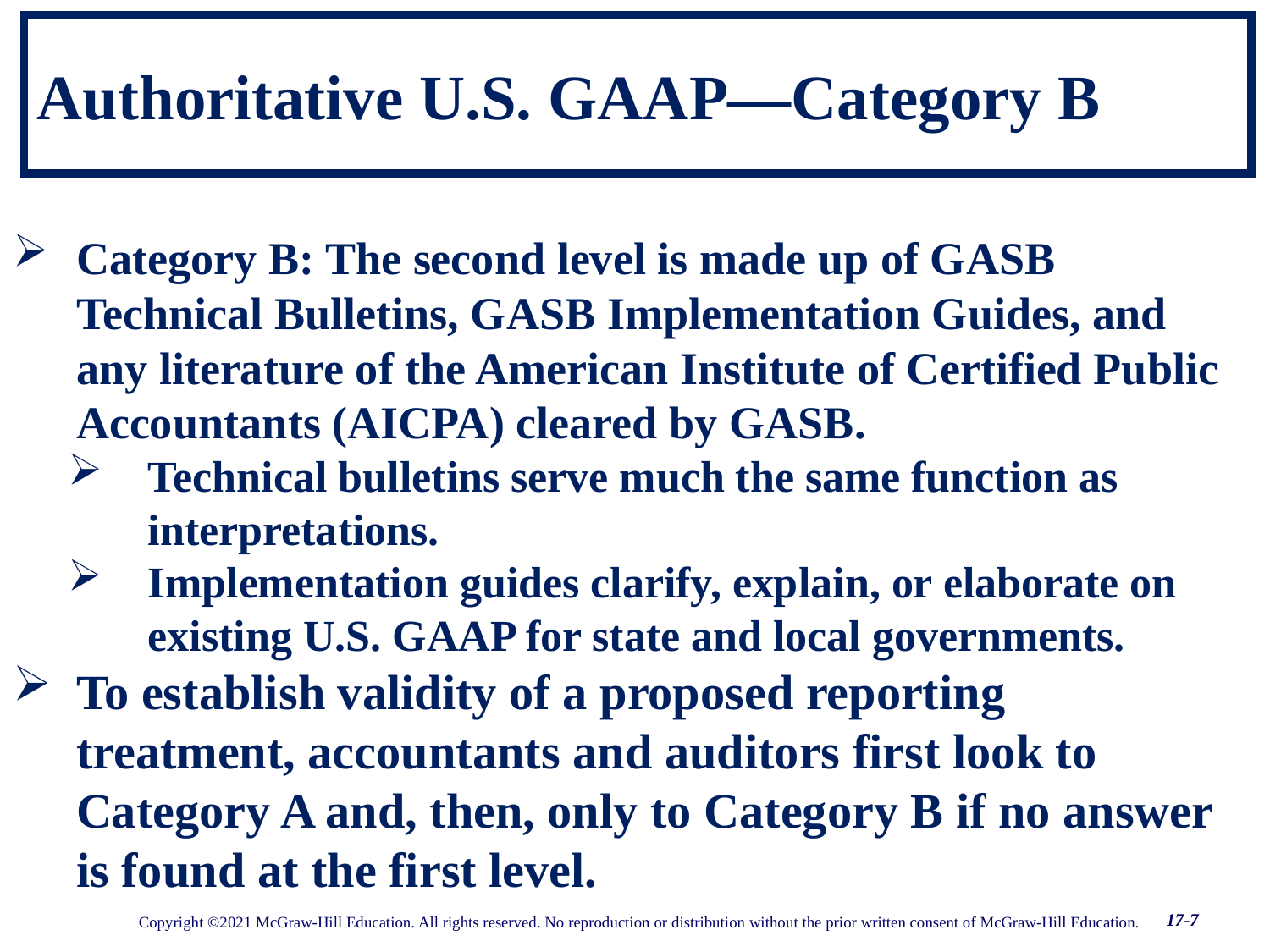

# Authoritative U.S. GAAP—Category B
Category B: The second level is made up of GASB Technical Bulletins, GASB Implementation Guides, and any literature of the American Institute of Certified Public Accountants (AICPA) cleared by GASB.
Technical bulletins serve much the same function as interpretations.
Implementation guides clarify, explain, or elaborate on existing U.S. GAAP for state and local governments.
To establish validity of a proposed reporting treatment, accountants and auditors first look to Category A and, then, only to Category B if no answer is found at the first level.

17-7
Copyright ©2021 McGraw-Hill Education. All rights reserved. No reproduction or distribution without the prior written consent of McGraw-Hill Education.